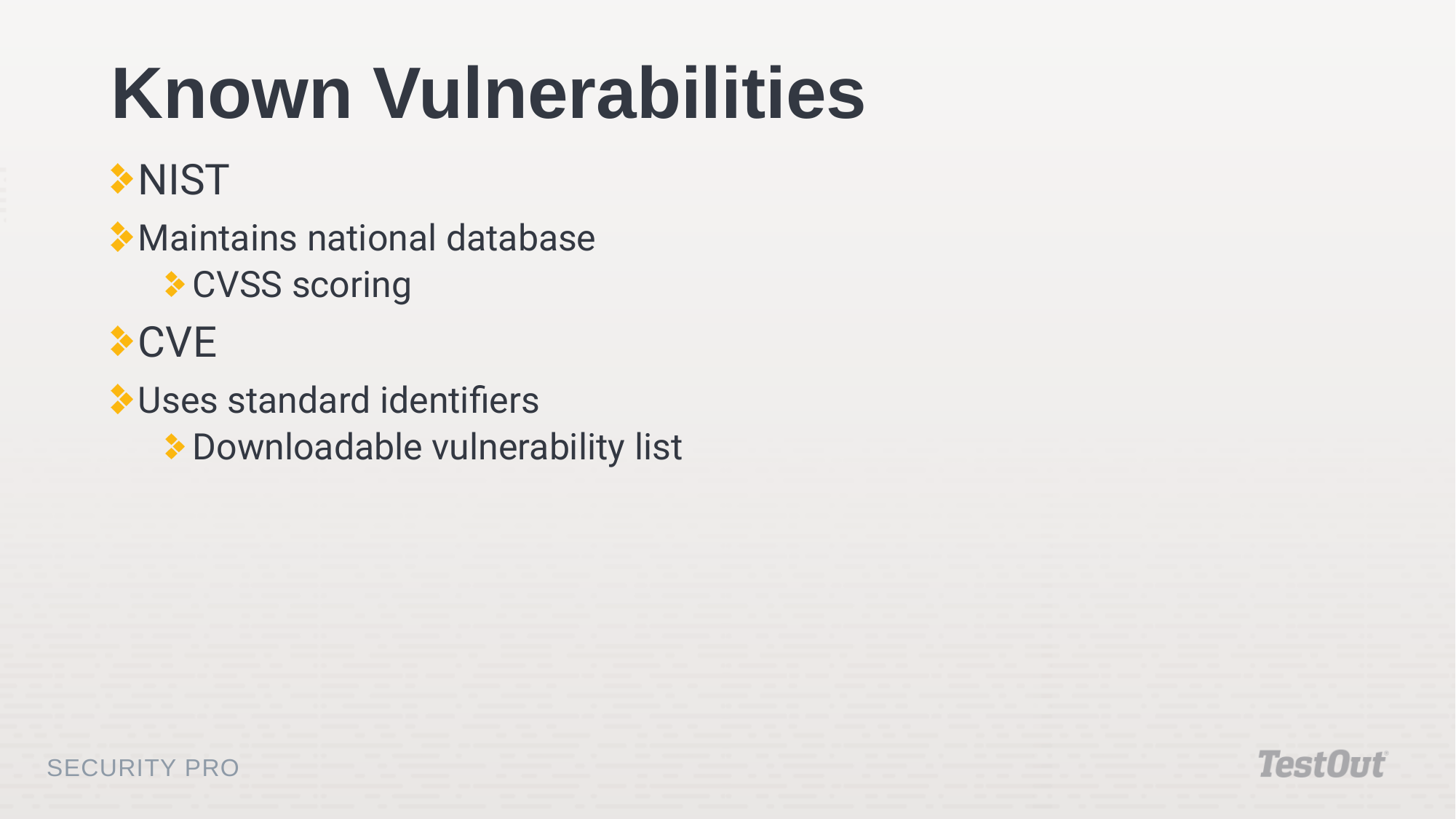

# Known Vulnerabilities
NIST
Maintains national database
CVSS scoring
CVE
Uses standard identifiers
Downloadable vulnerability list
Security Pro